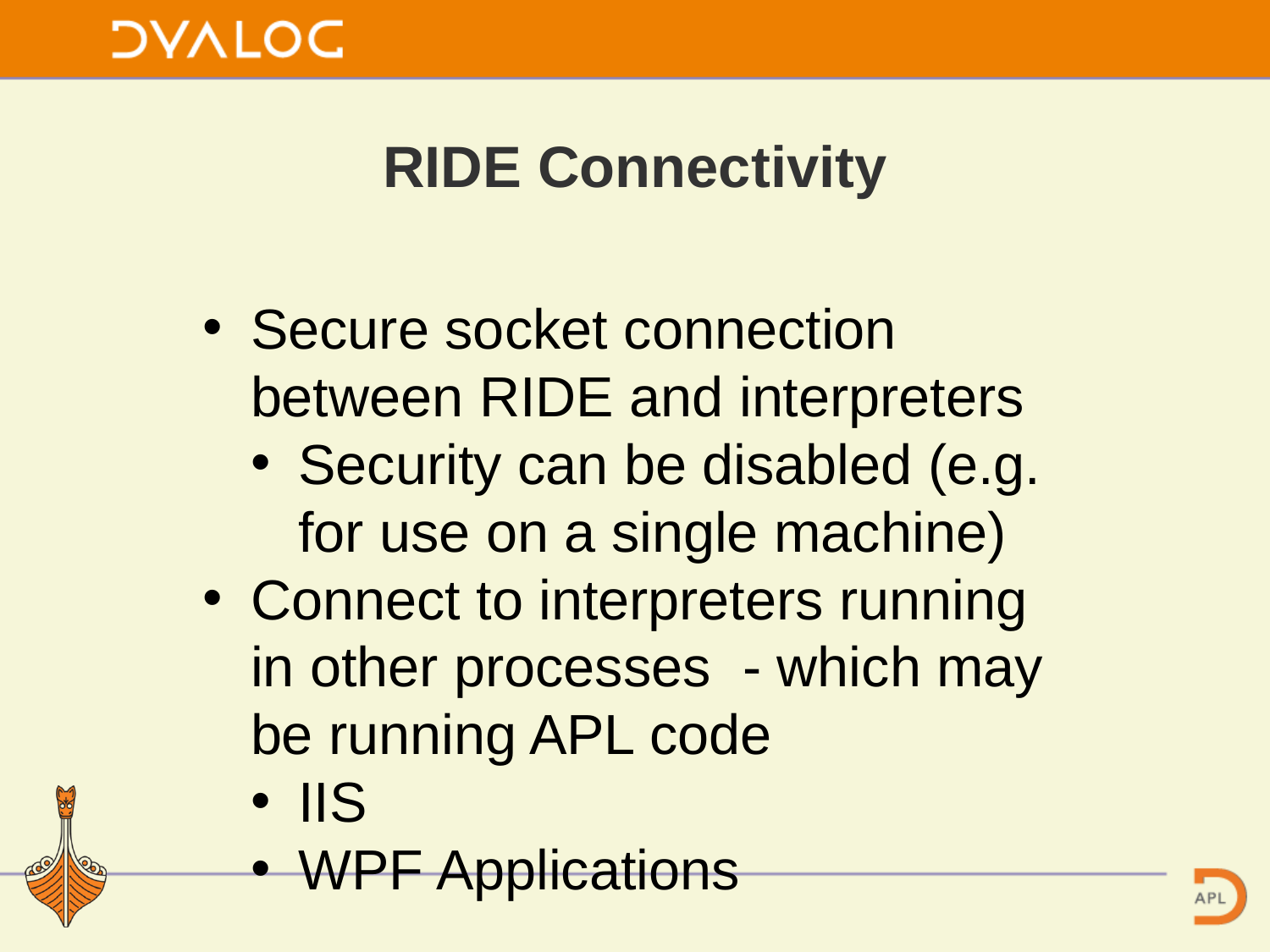

# RIDE Connectivity
Secure socket connection between RIDE and interpreters
Security can be disabled (e.g. for use on a single machine)
Connect to interpreters running in other processes  - which may be running APL code
IIS
WPF Applications